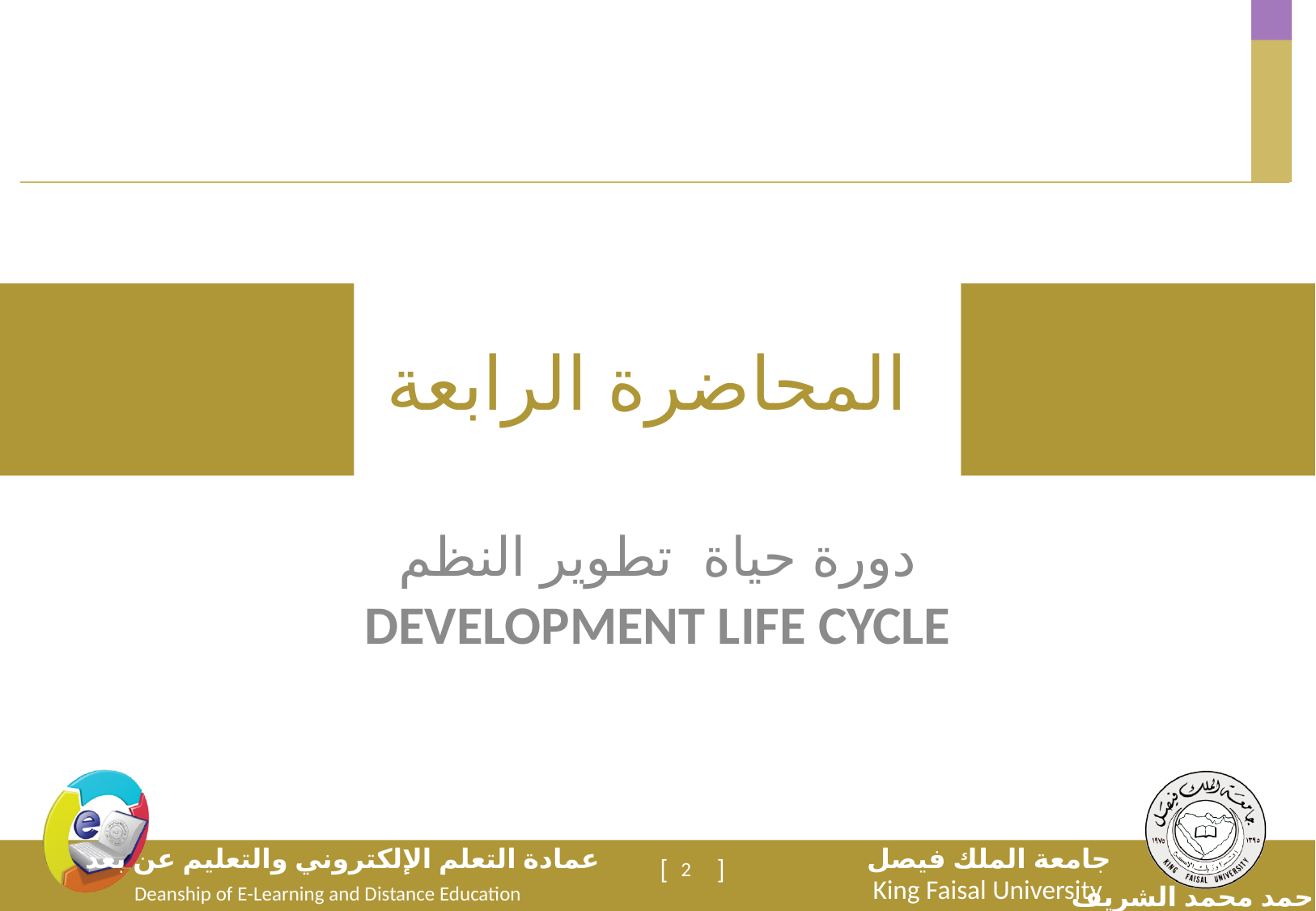

# المحاضرة الرابعة
دورة حياة  تطوير النظم
DEVELOPMENT LIFE CYCLE
2